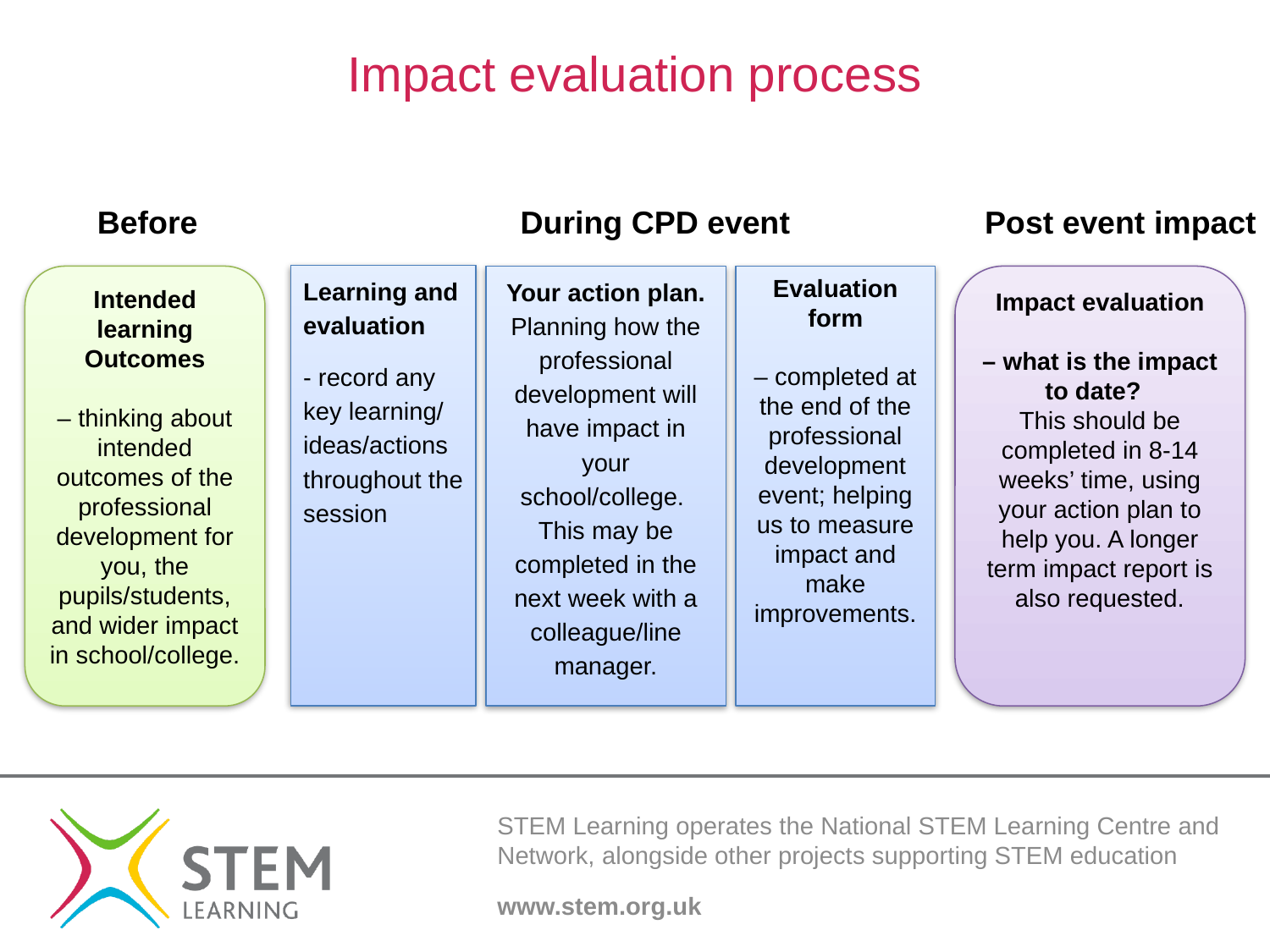

Impact evaluation process
Before
During CPD event
Post event impact
Learning and evaluation
- record any key learning/ ideas/actions throughout the session

Intended learning Outcomes

– thinking about intended outcomes of the professional development for you, the pupils/students, and wider impact in school/college.

Your action plan. Planning how the professional development will have impact in your school/college.  This may be completed in the next week with a colleague/line manager.

Evaluation form

– completed at the end of the professional development event; helping us to measure impact and make improvements.

Impact evaluation

– what is the impact to date?
This should be completed in 8-14 weeks’ time, using your action plan to help you. A longer term impact report is also requested.